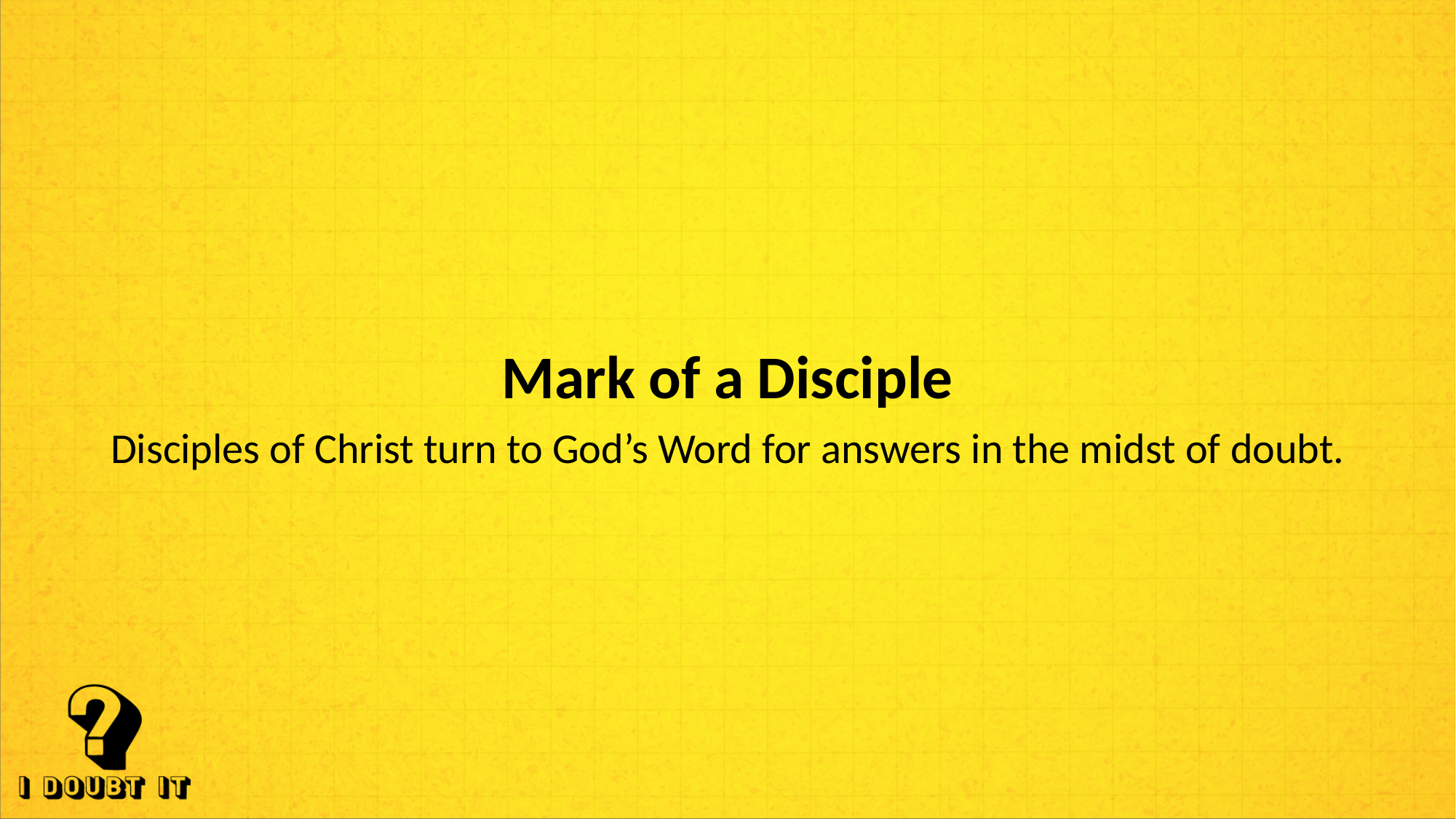

Mark of a Disciple
Disciples of Christ turn to God’s Word for answers in the midst of doubt.